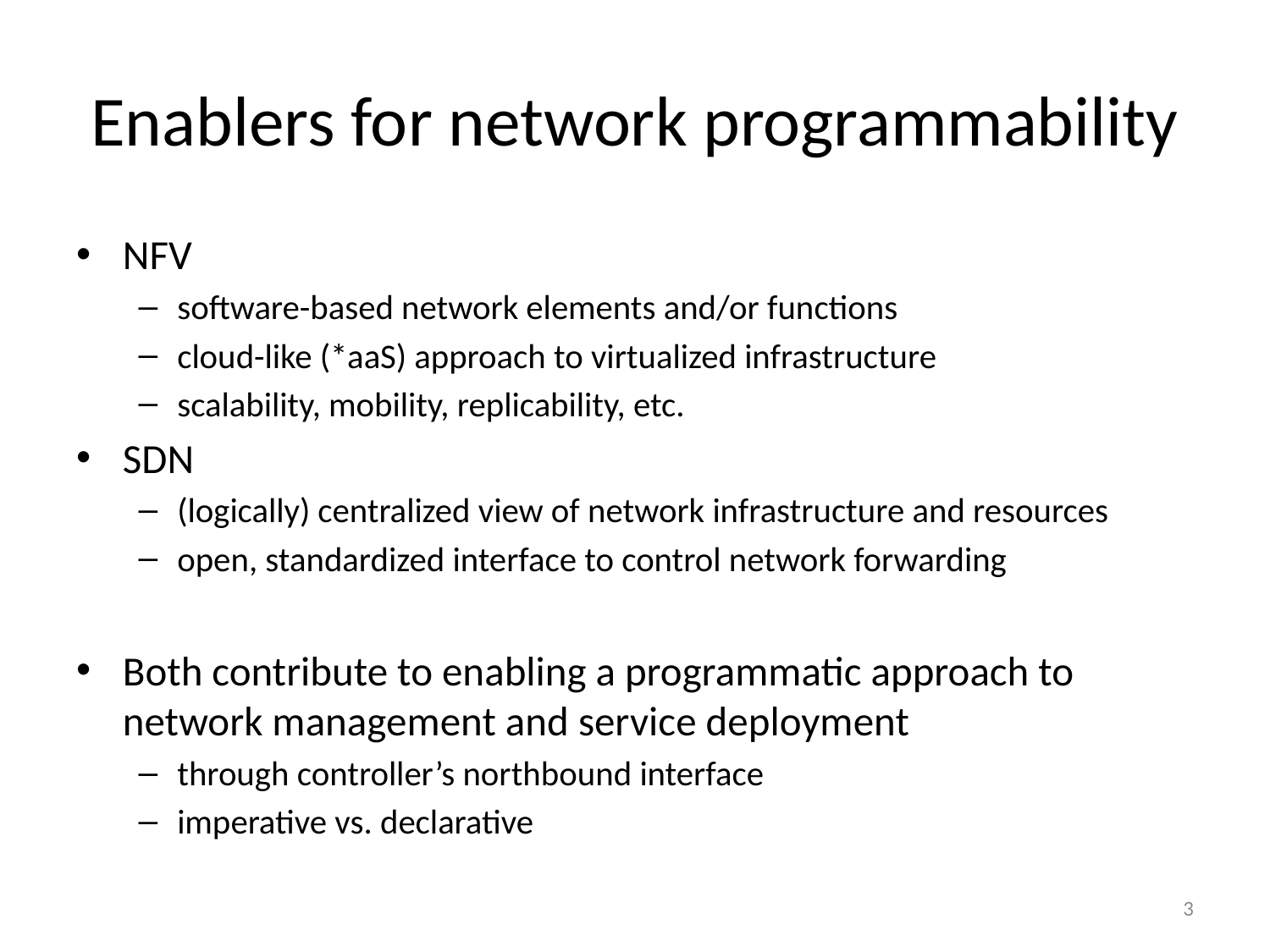

# Enablers for network programmability
NFV
software-based network elements and/or functions
cloud-like (*aaS) approach to virtualized infrastructure
scalability, mobility, replicability, etc.
SDN
(logically) centralized view of network infrastructure and resources
open, standardized interface to control network forwarding

Both contribute to enabling a programmatic approach to network management and service deployment
through controller’s northbound interface
imperative vs. declarative
3